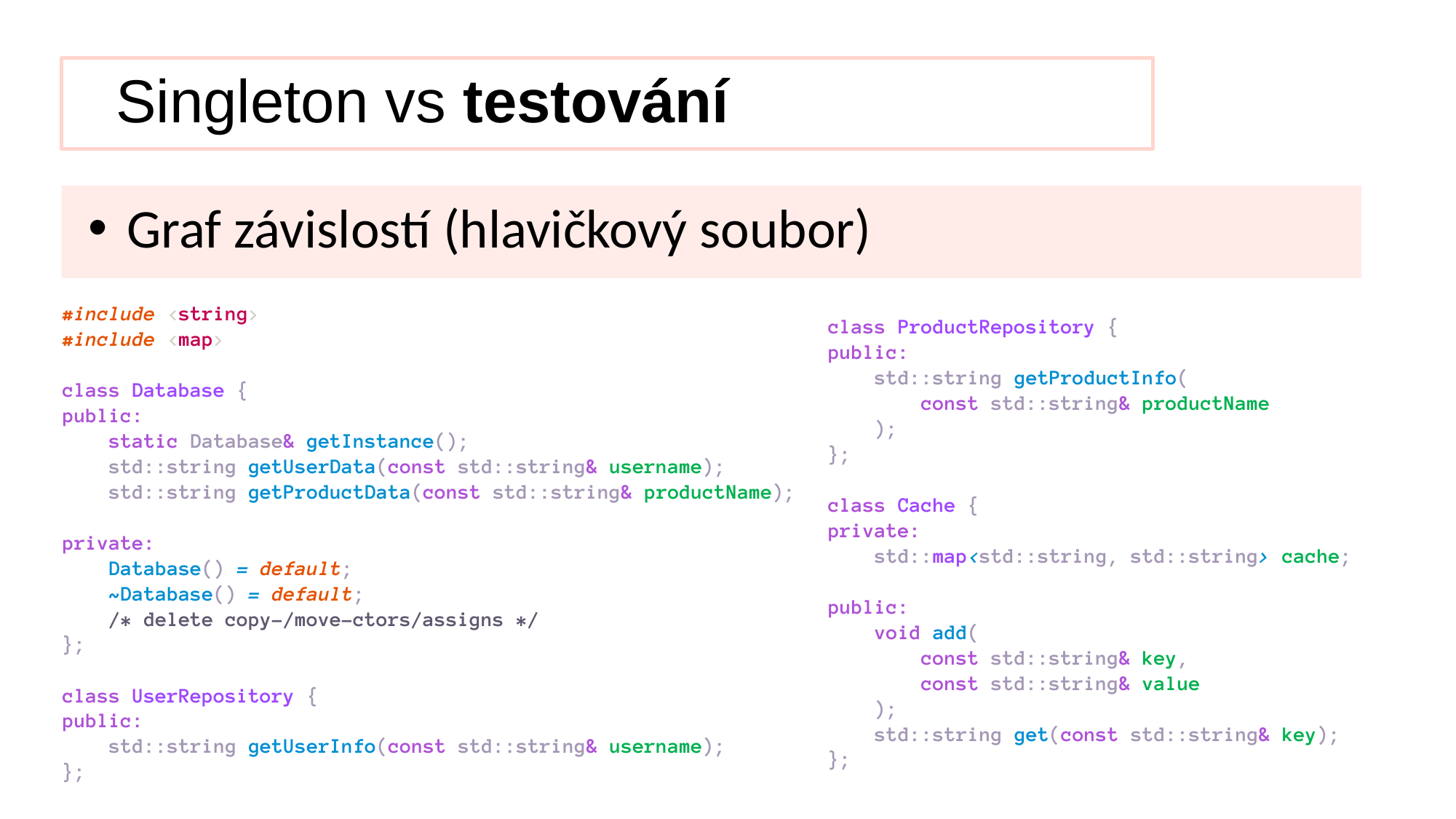

# Singleton vs testování

Graf závislostí (hlavičkový soubor)
#include <string>
#include <map>

class Database {
public:
    static Database& getInstance();
    std::string getUserData(const std::string& username);
    std::string getProductData(const std::string& productName);
private:
    Database() = default;
    ~Database() = default;
    /* delete copy-/move-ctors/assigns */
};

class UserRepository {
public:
    std::string getUserInfo(const std::string& username);
};

class ProductRepository {
public:
    std::string getProductInfo(
        const std::string& productName
    );
};
class Cache {
private:
    std::map<std::string, std::string> cache;
public:
    void add(
        const std::string& key,
        const std::string& value
    );
    std::string get(const std::string& key);
};